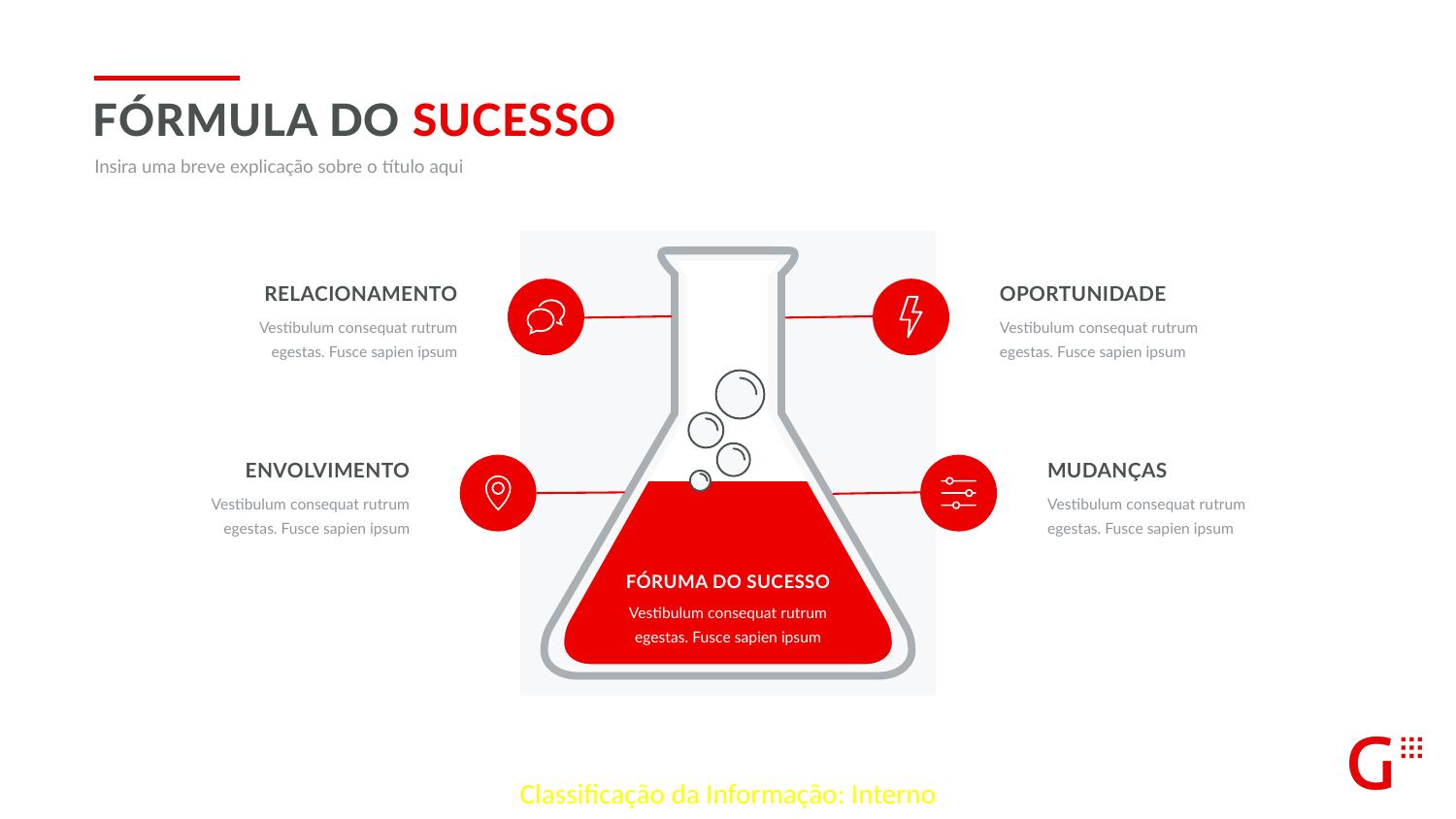

FÓRMULA DO SUCESSO
Insira uma breve explicação sobre o título aqui

RELACIONAMENTO
Vestibulum consequat rutrum egestas. Fusce sapien ipsum
OPORTUNIDADE
Vestibulum consequat rutrum egestas. Fusce sapien ipsum

ENVOLVIMENTO
Vestibulum consequat rutrum egestas. Fusce sapien ipsum
MUDANÇAS
Vestibulum consequat rutrum egestas. Fusce sapien ipsum
FÓRUMA DO SUCESSO
Vestibulum consequat rutrum egestas. Fusce sapien ipsum